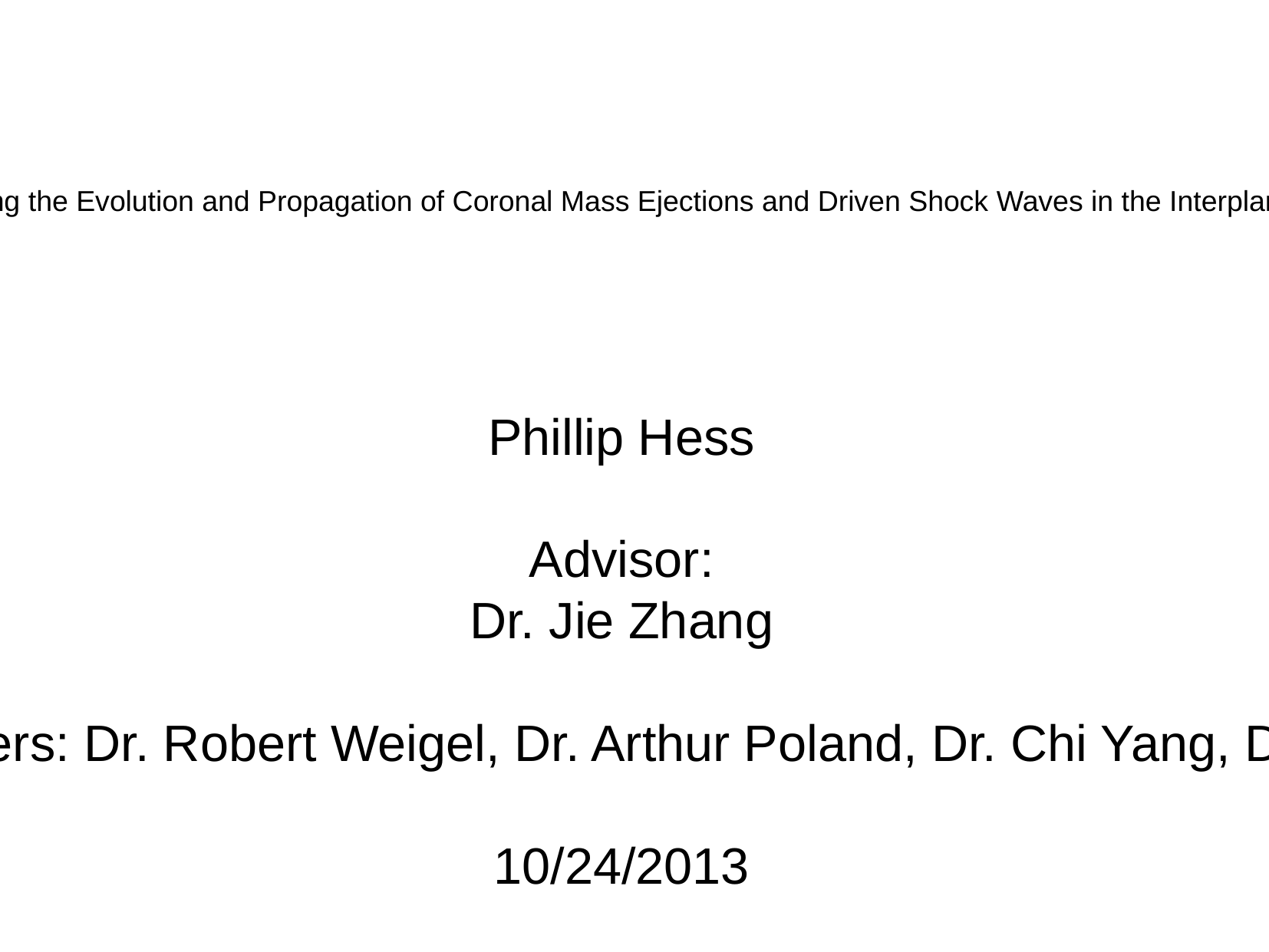

Understanding the Evolution and Propagation of Coronal Mass Ejections and Driven Shock Waves in the Interplanetary Space

Phillip Hess

Advisor:
Dr. Jie Zhang

Committee Members: Dr. Robert Weigel, Dr. Arthur Poland, Dr. Chi Yang, Dr. Dusan Odstrcil

10/24/2013